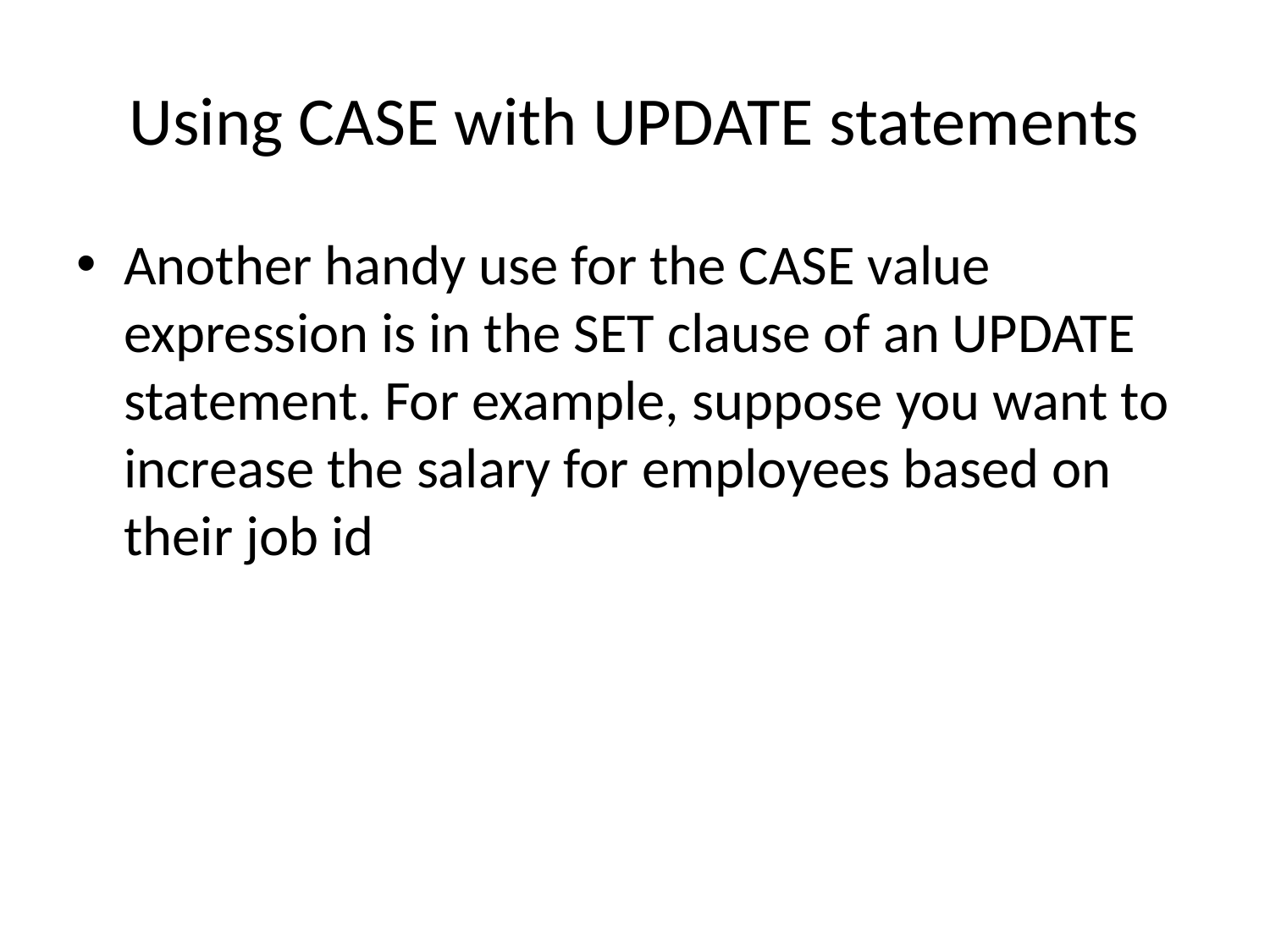

# Using CASE with UPDATE statements
Another handy use for the CASE value expression is in the SET clause of an UPDATE  statement. For example, suppose you want to increase the salary for employees based on their job id